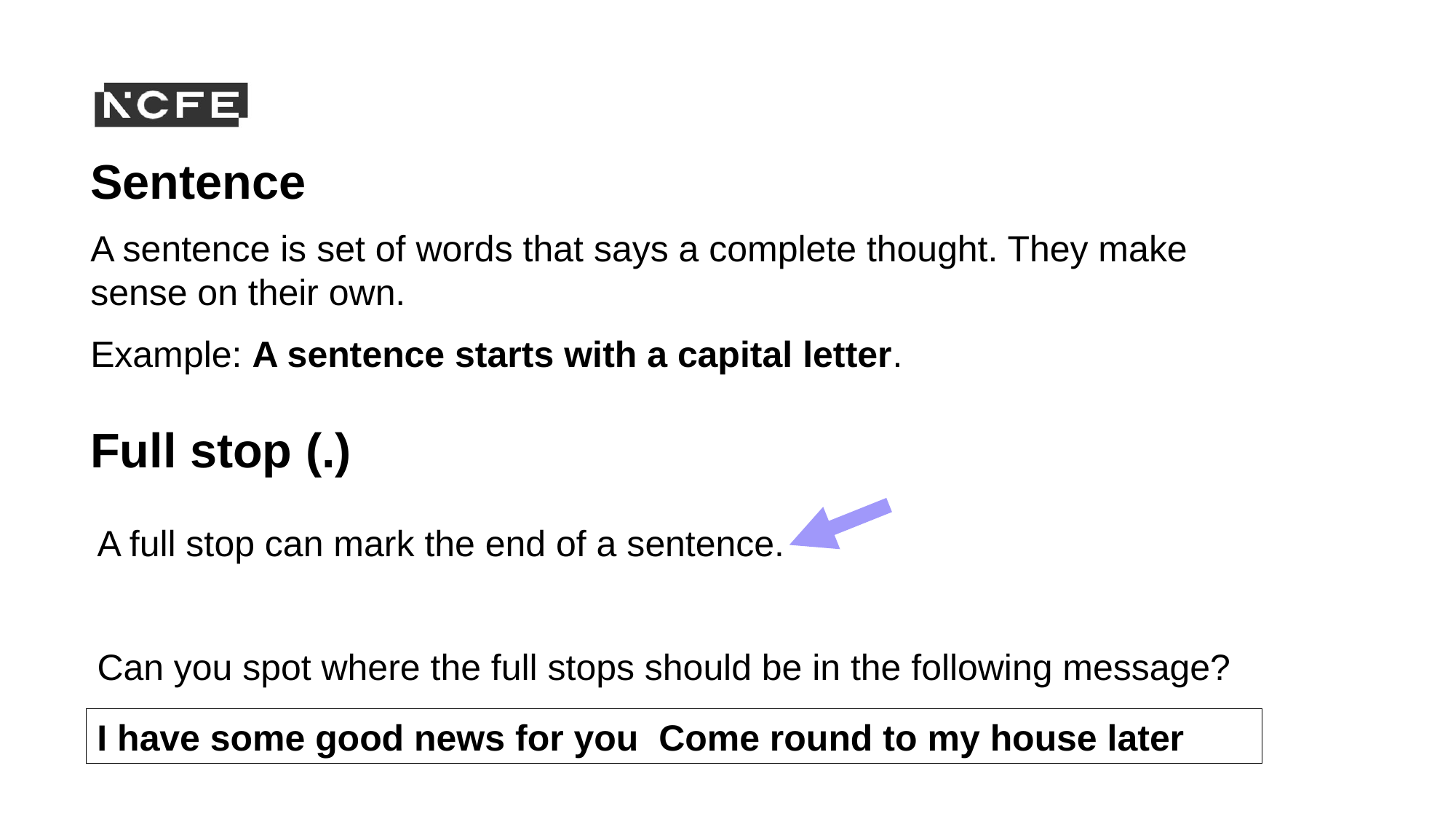

Sentence
A sentence is set of words that says a complete thought. They make sense on their own.
Example: A sentence starts with a capital letter.

Full stop (.)

A full stop can mark the end of a sentence.

Can you spot where the full stops should be in the following message?

I have some good news for you  Come round to my house later